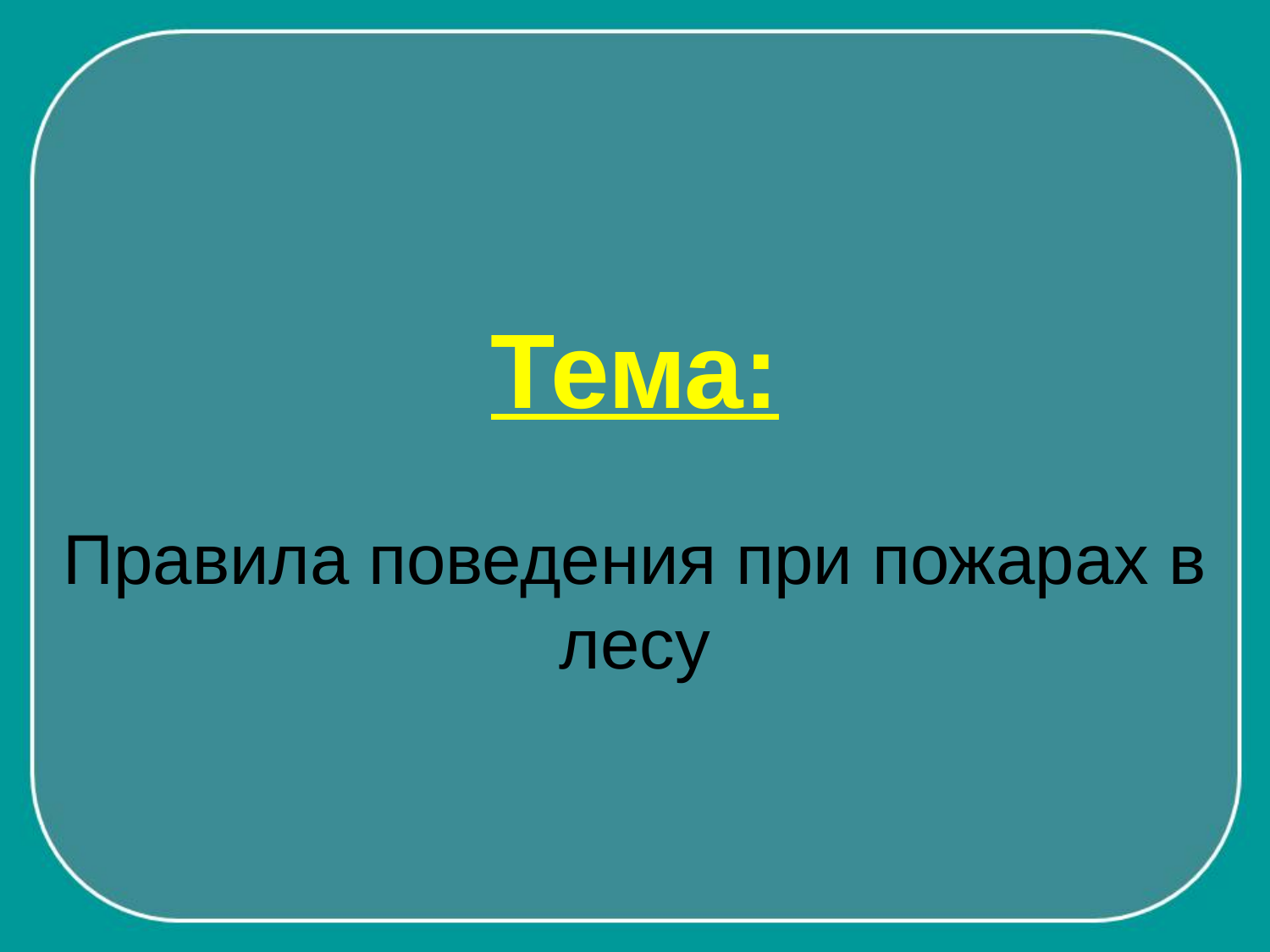

Тема:

Правила поведения при пожарах в лесу